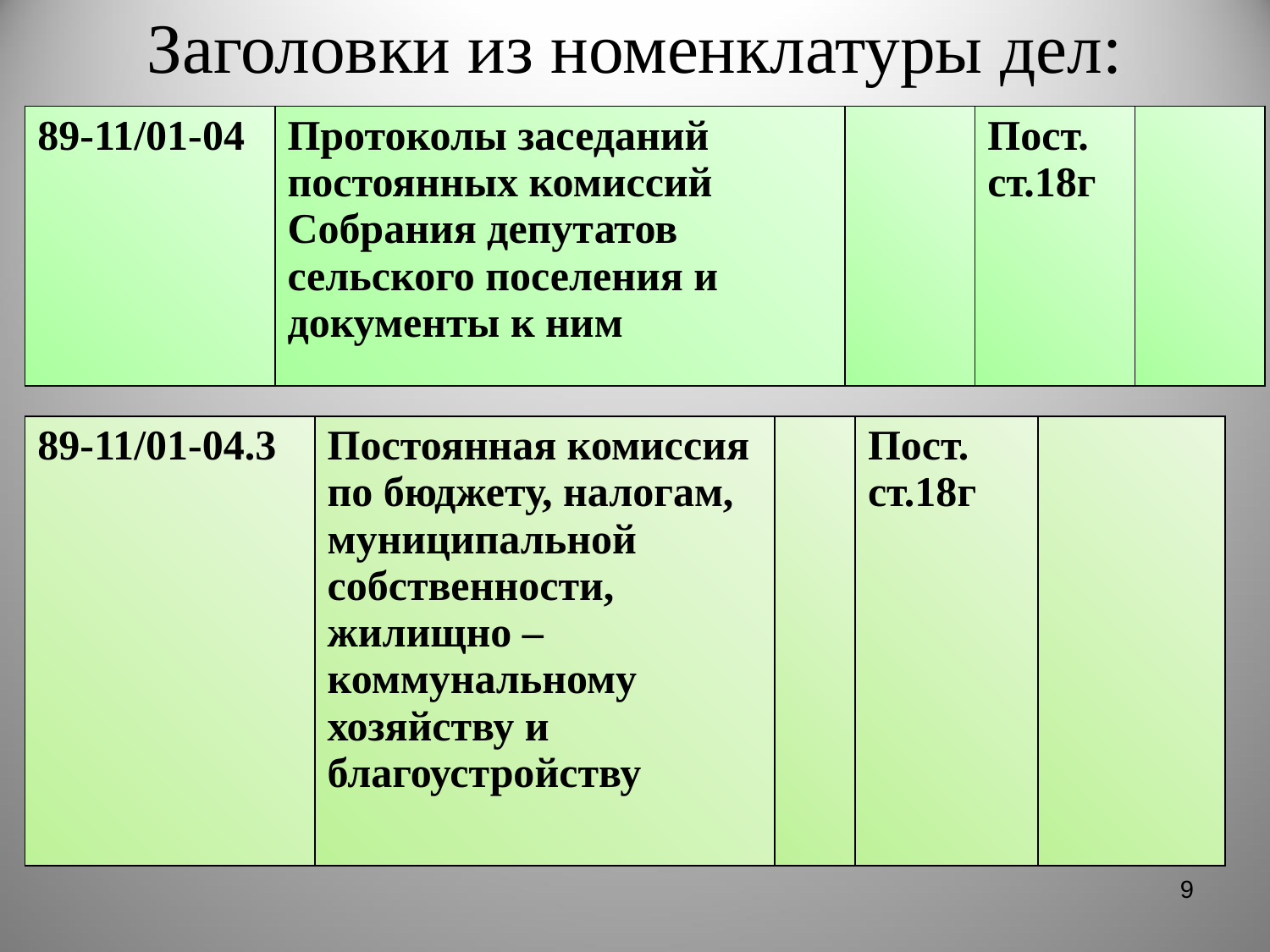

# Заголовки из номенклатуры дел:
| 89-11/01-04 | Протоколы заседаний постоянных комиссий Собрания депутатов сельского поселения и документы к ним |  | Пост. ст.18г |  |
| --- | --- | --- | --- | --- |
| 89-11/01-04.3 | Постоянная комиссия по бюджету, налогам, муниципальной собственности, жилищно – коммунальному хозяйству и благоустройству |  | Пост. ст.18г |  |
| --- | --- | --- | --- | --- |
9